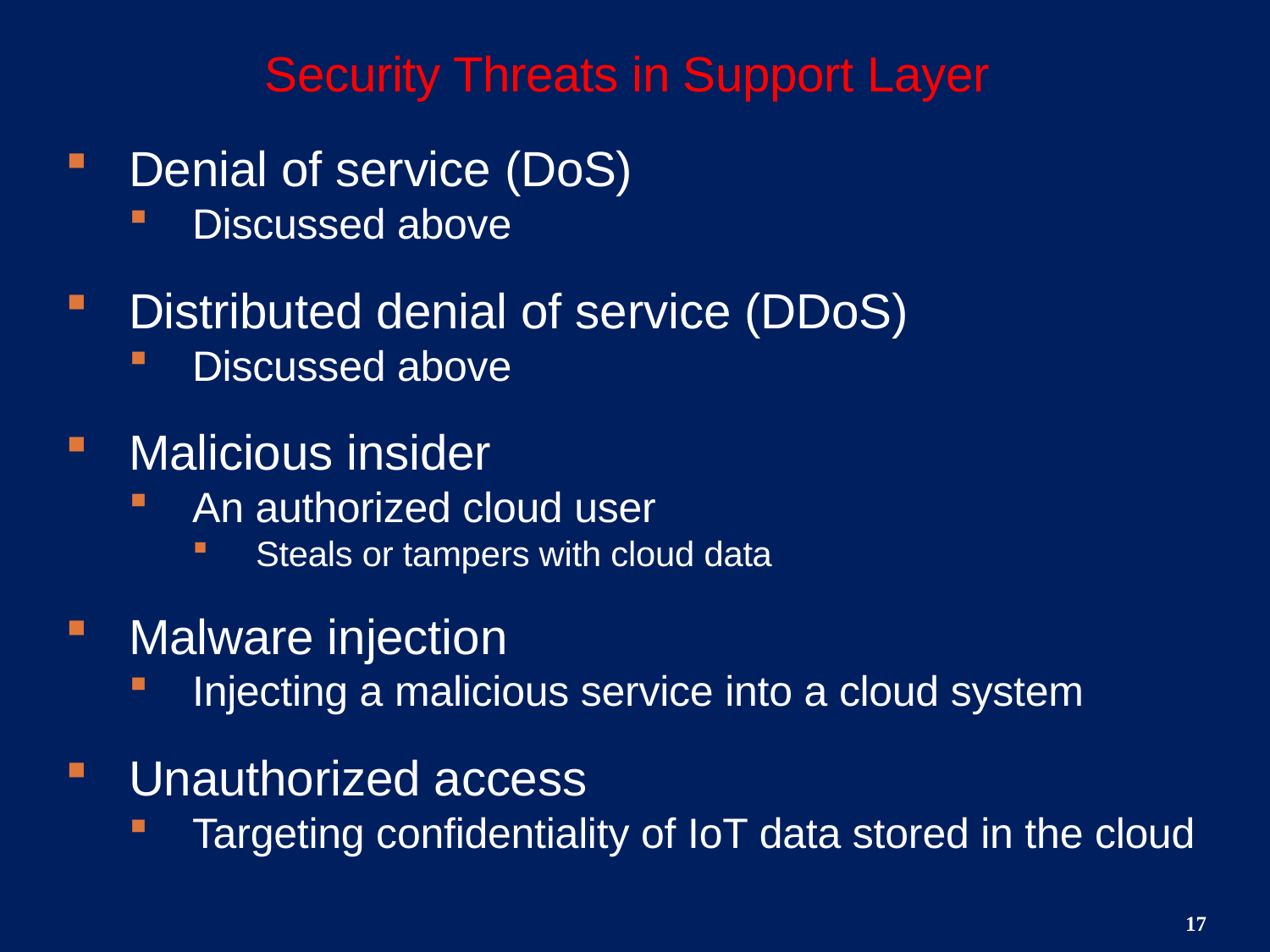

# Security Threats in Support Layer
Denial of service (DoS)
Discussed above
Distributed denial of service (DDoS)
Discussed above
Malicious insider
An authorized cloud user
Steals or tampers with cloud data
Malware injection
Injecting a malicious service into a cloud system
Unauthorized access
Targeting confidentiality of IoT data stored in the cloud

17